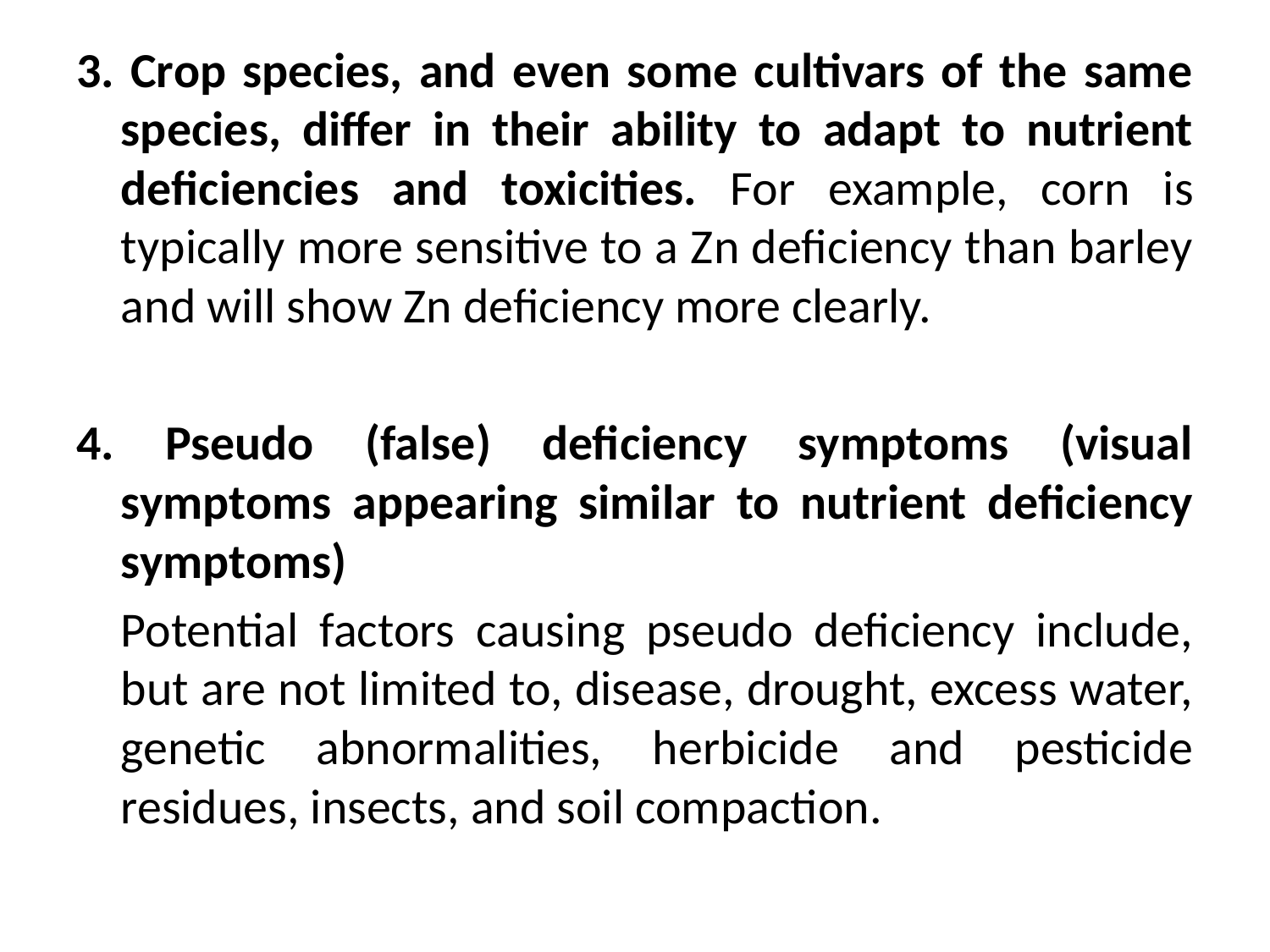

3. Crop species, and even some cultivars of the same species, differ in their ability to adapt to nutrient deficiencies and toxicities. For example, corn is typically more sensitive to a Zn deficiency than barley and will show Zn deficiency more clearly.

4. Pseudo (false) deficiency symptoms (visual symptoms appearing similar to nutrient deficiency symptoms)
	Potential factors causing pseudo deficiency include, but are not limited to, disease, drought, excess water, genetic abnormalities, herbicide and pesticide residues, insects, and soil compaction.